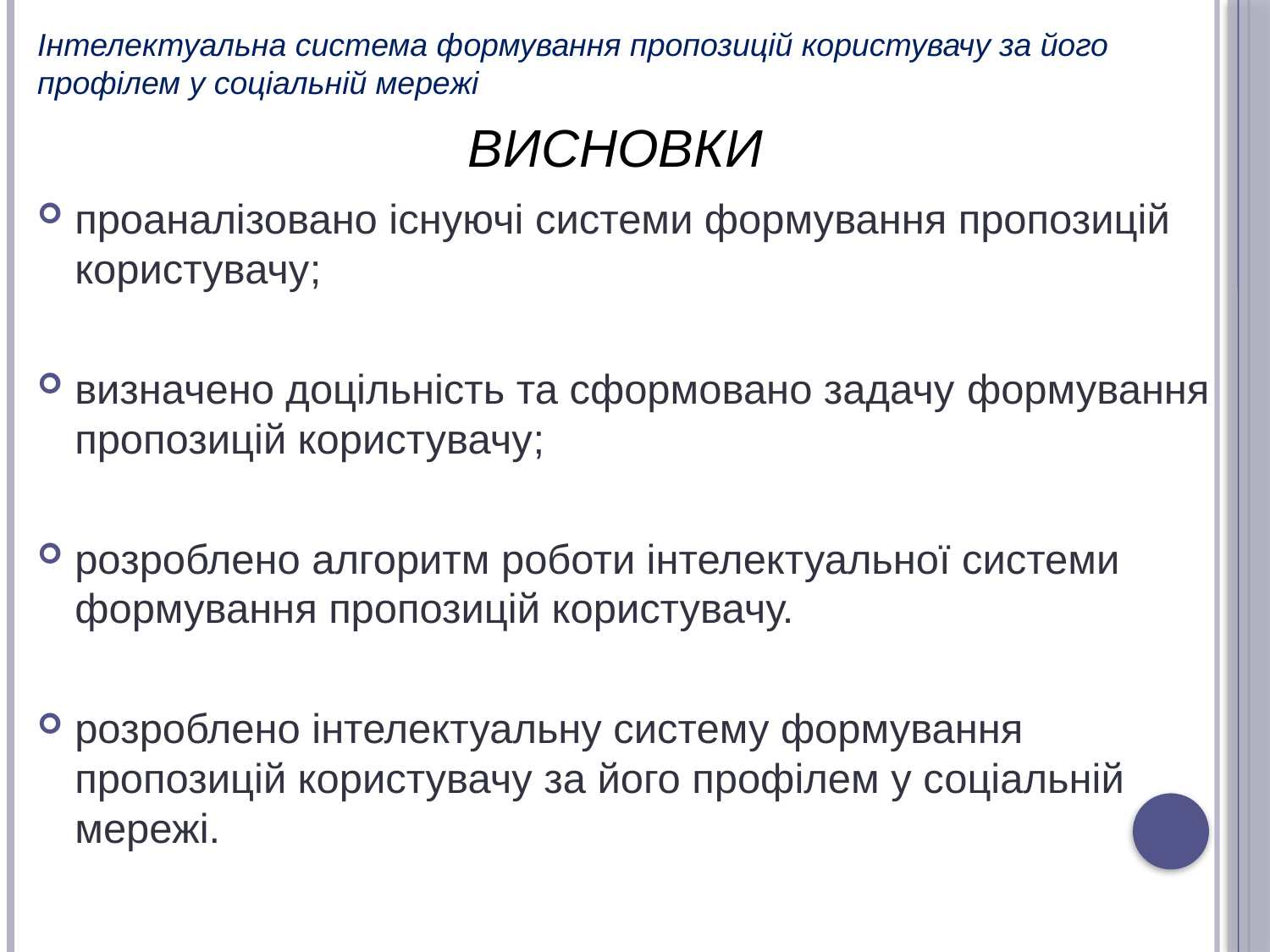

Інтелектуальна система формування пропозицій користувачу за його
профілем у соціальній мережі
# Висновки
проаналізовано існуючі системи формування пропозицій користувачу;

визначено доцільність та сформовано задачу формування пропозицій користувачу;

розроблено алгоритм роботи інтелектуальної системи формування пропозицій користувачу.

розроблено інтелектуальну систему формування пропозицій користувачу за його профілем у соціальній мережі.